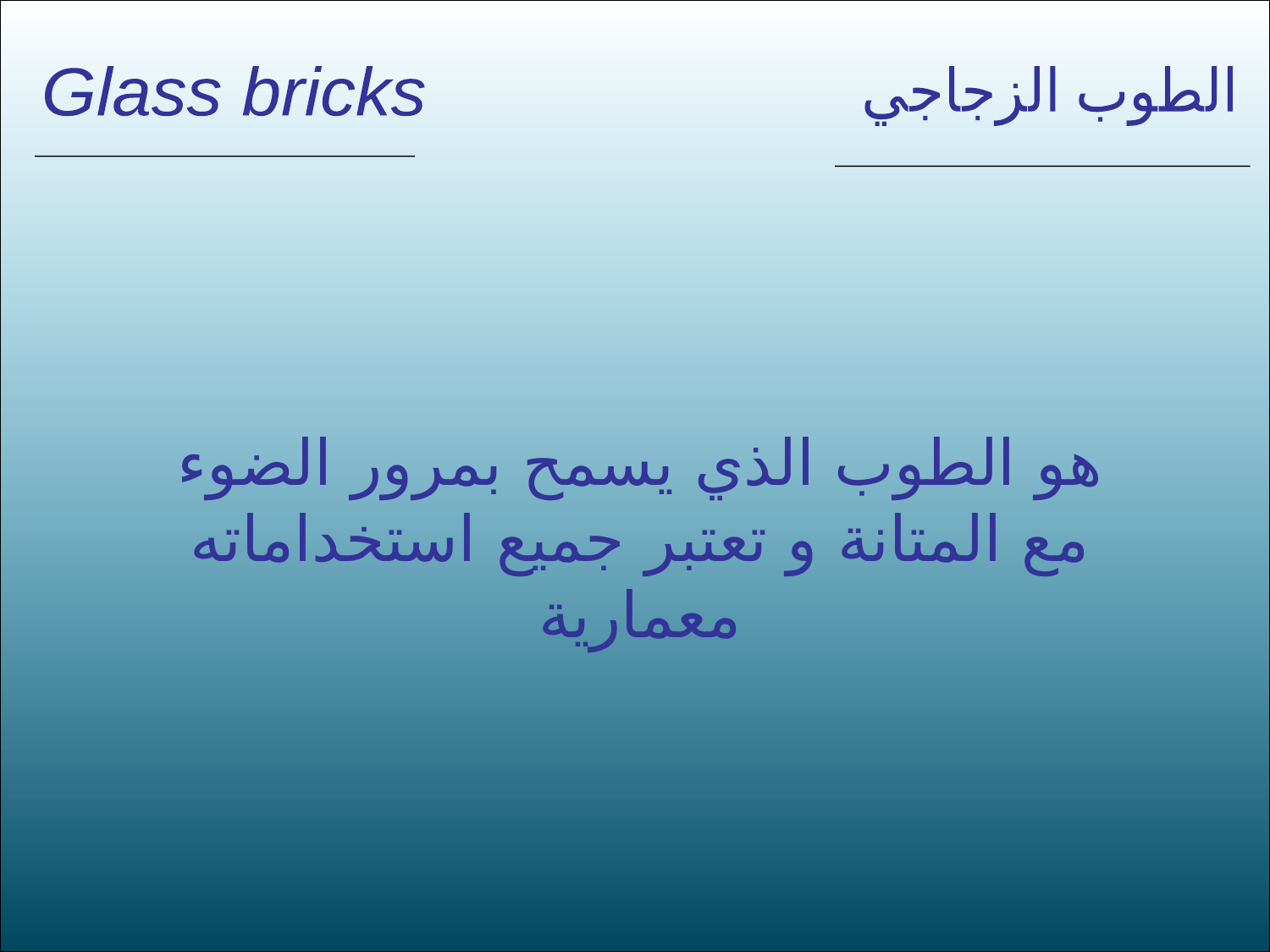

Glass bricks
الطوب الزجاجي

هو الطوب الذي يسمح بمرور الضوء مع المتانة و تعتبر جميع استخداماته معمارية